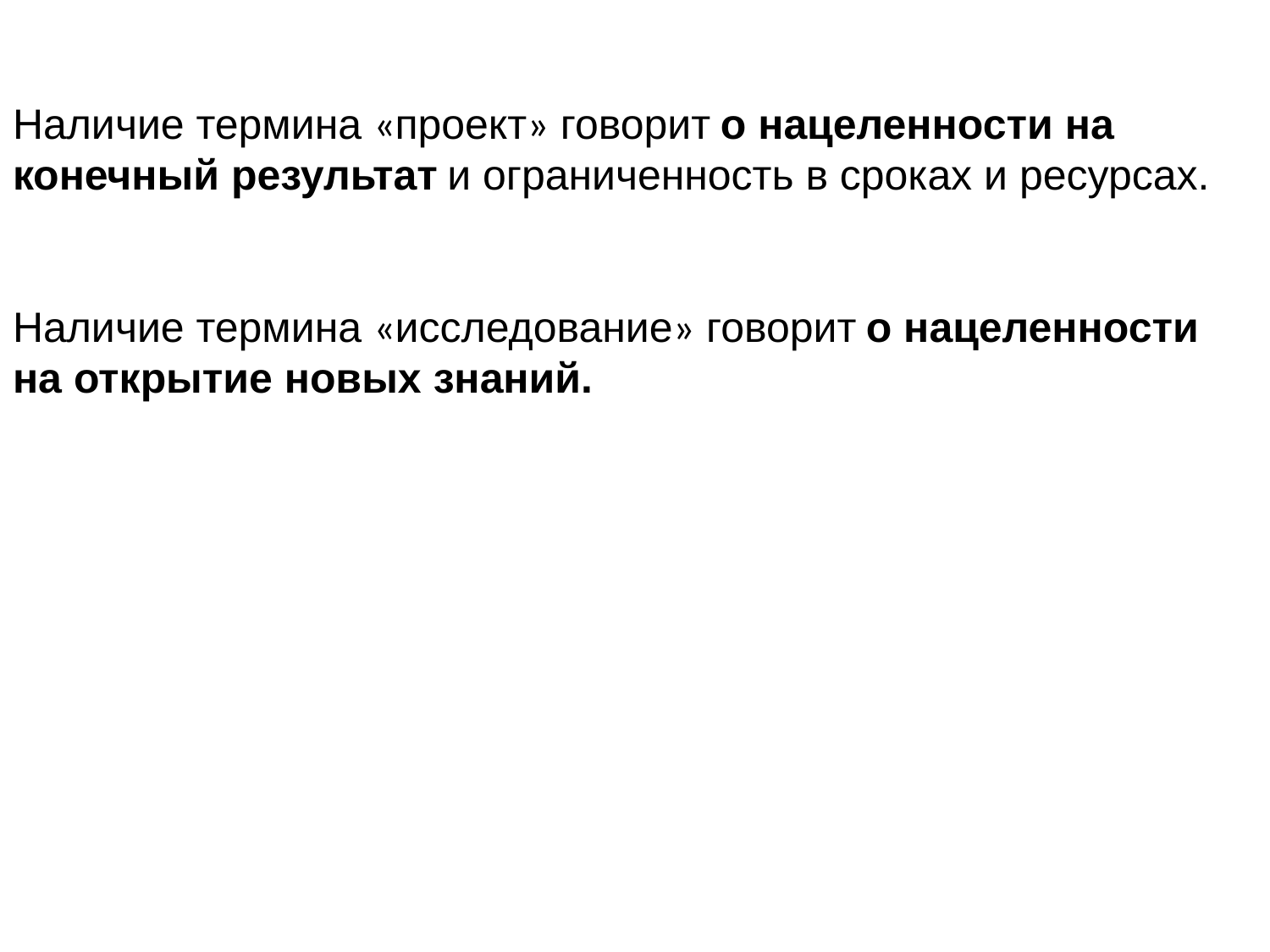

Наличие термина «проект» говорит о нацеленности на конечный результат и ограниченность в сроках и ресурсах.

Наличие термина «исследование» говорит о нацеленности на открытие новых знаний.